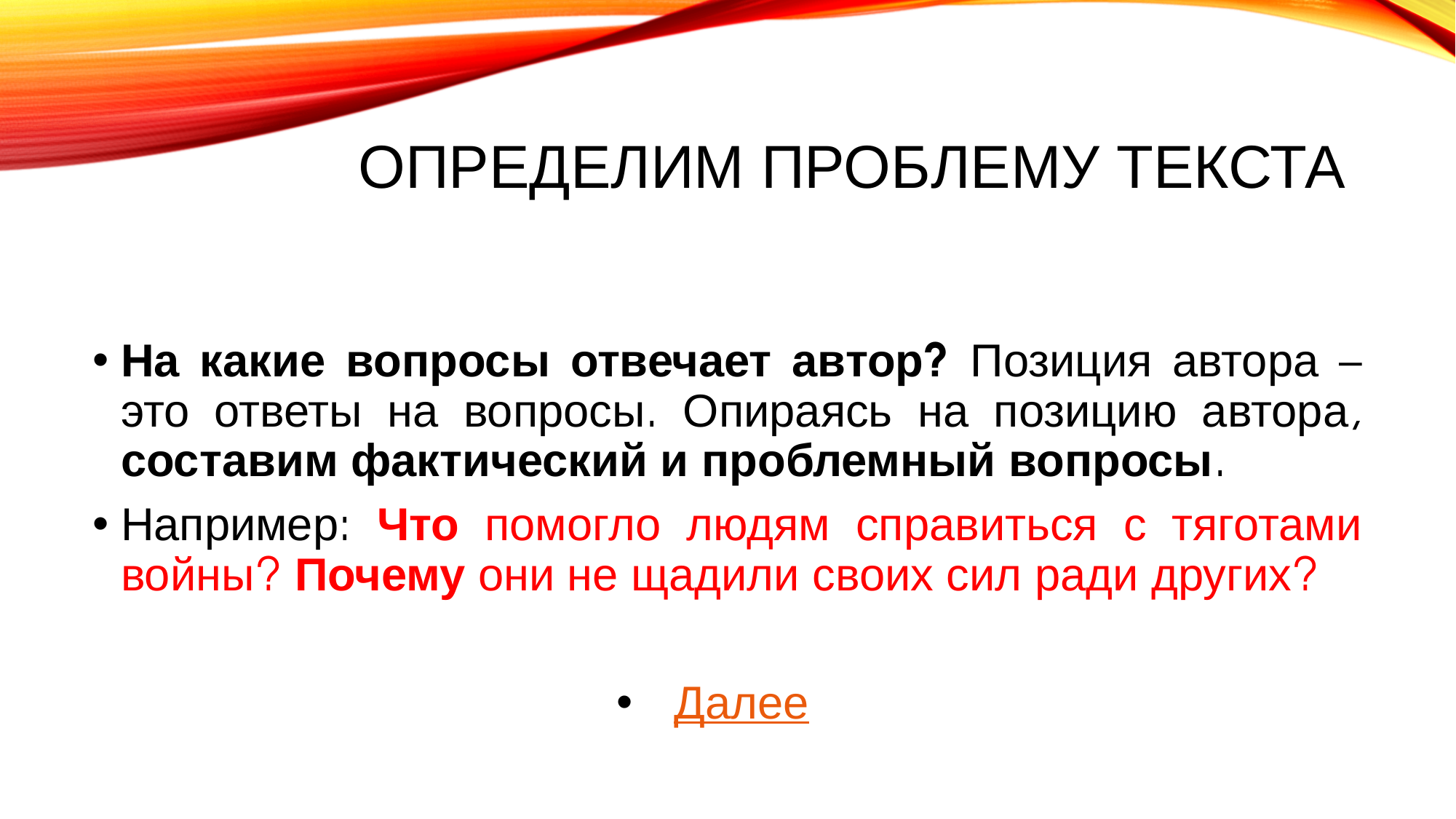

# Определим проблему текста

На какие вопросы отвечает автор? Позиция автора – это ответы на вопросы. Опираясь на позицию автора, составим фактический и проблемный вопросы.
Например: Что помогло людям справиться с тяготами войны? Почему они не щадили своих сил ради других?

Далее